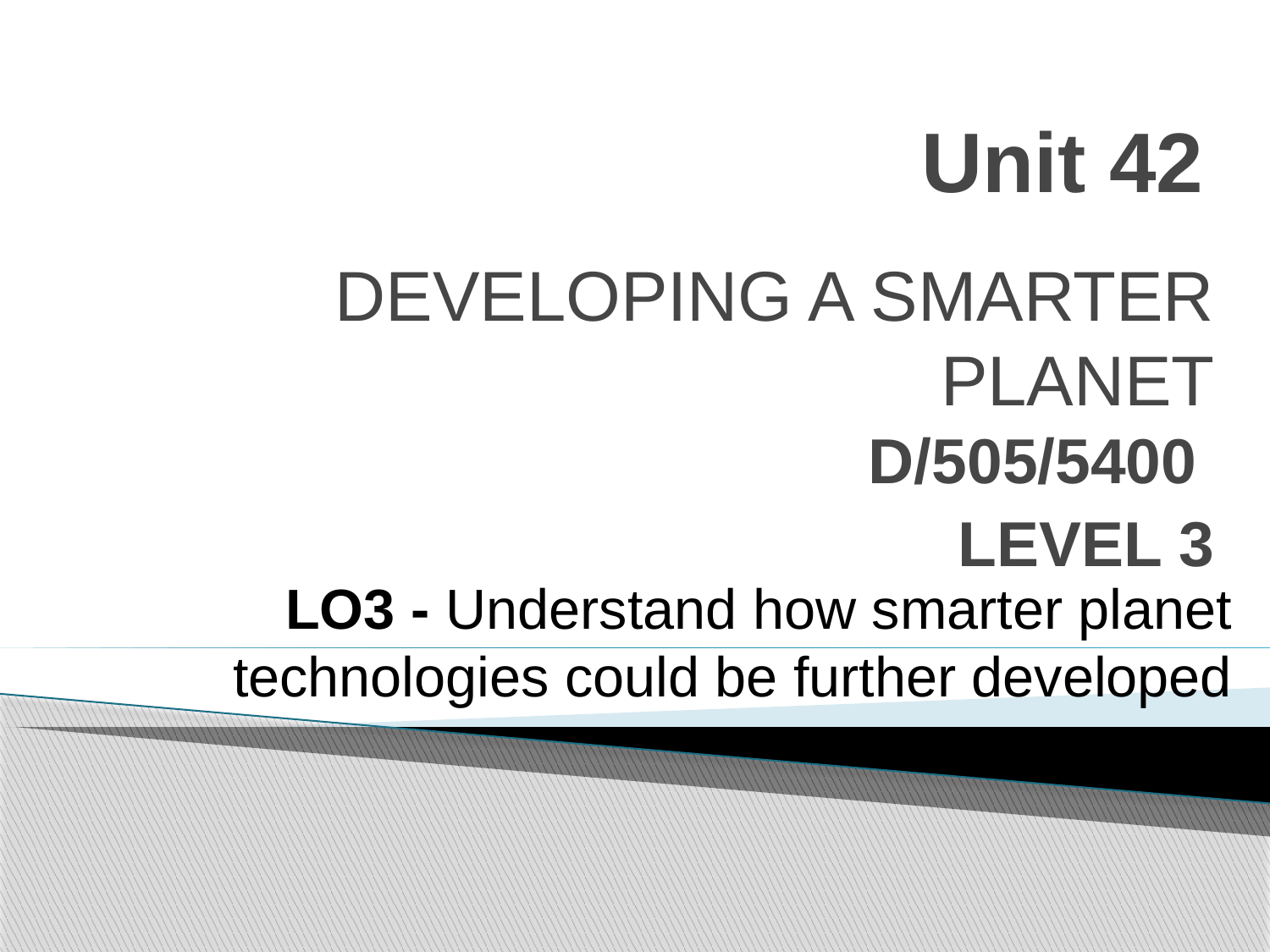

# Unit 42
 DEVELOPING A SMARTER PLANET
D/505/5400
LEVEL 3
LO3 - Understand how smarter planet
technologies could be further developed